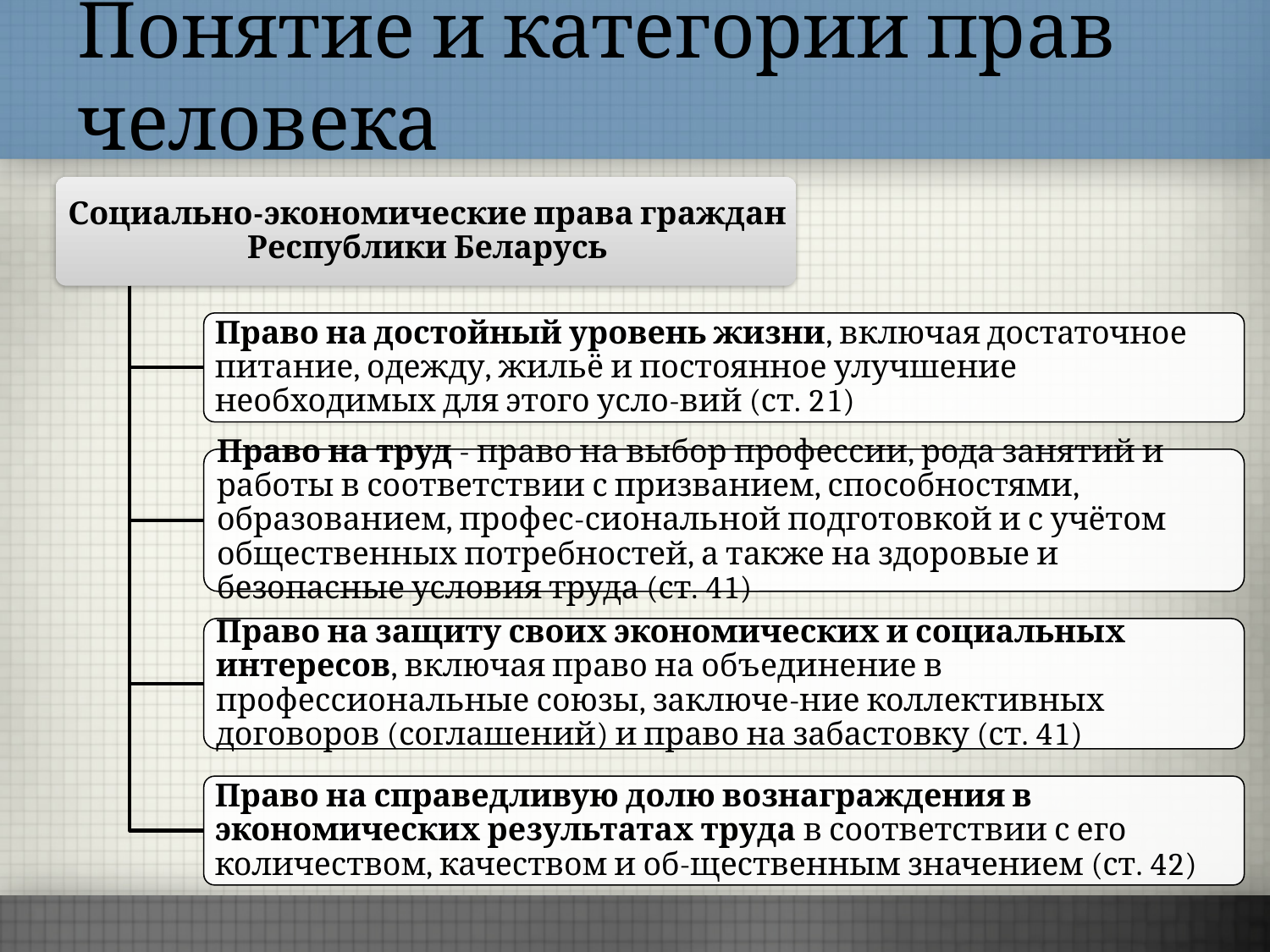

# Понятие и категории прав человека
Социально-экономические права граждан Республики Беларусь
Право на достойный уровень жизни, включая достаточное питание, одежду, жильё и постоянное улучшение необходимых для этого усло-вий (ст. 21)
Право на труд - право на выбор профессии, рода занятий и работы в соответствии с призванием, способностями, образованием, профес-сиональной подготовкой и с учётом общественных потребностей, а также на здоровые и безопасные условия труда (ст. 41)
Право на защиту своих экономических и социальных интересов, включая право на объединение в профессиональные союзы, заключе-ние коллективных договоров (соглашений) и право на забастовку (ст. 41)
Право на справедливую долю вознаграждения в экономических результатах труда в соответствии с его количеством, качеством и об-щественным значением (ст. 42)